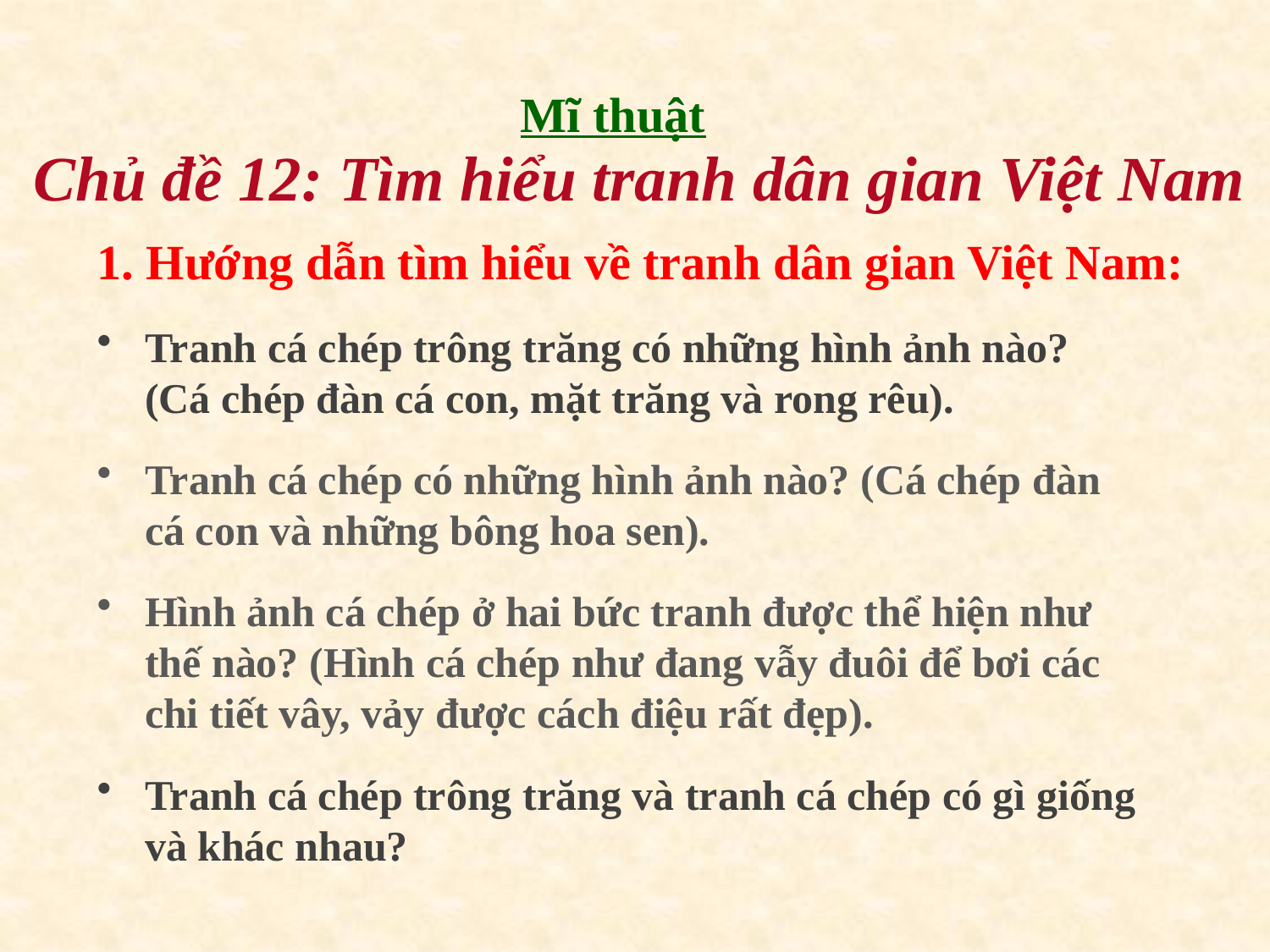

Mĩ thuật
Chủ đề 12: Tìm hiểu tranh dân gian Việt Nam
1. Hướng dẫn tìm hiểu về tranh dân gian Việt Nam:
Tranh cá chép trông trăng có những hình ảnh nào? (Cá chép đàn cá con, mặt trăng và rong rêu).
Tranh cá chép có những hình ảnh nào? (Cá chép đàn cá con và những bông hoa sen).
Hình ảnh cá chép ở hai bức tranh được thể hiện như thế nào? (Hình cá chép như đang vẫy đuôi để bơi các chi tiết vây, vảy được cách điệu rất đẹp).
Tranh cá chép trông trăng và tranh cá chép có gì giống và khác nhau?